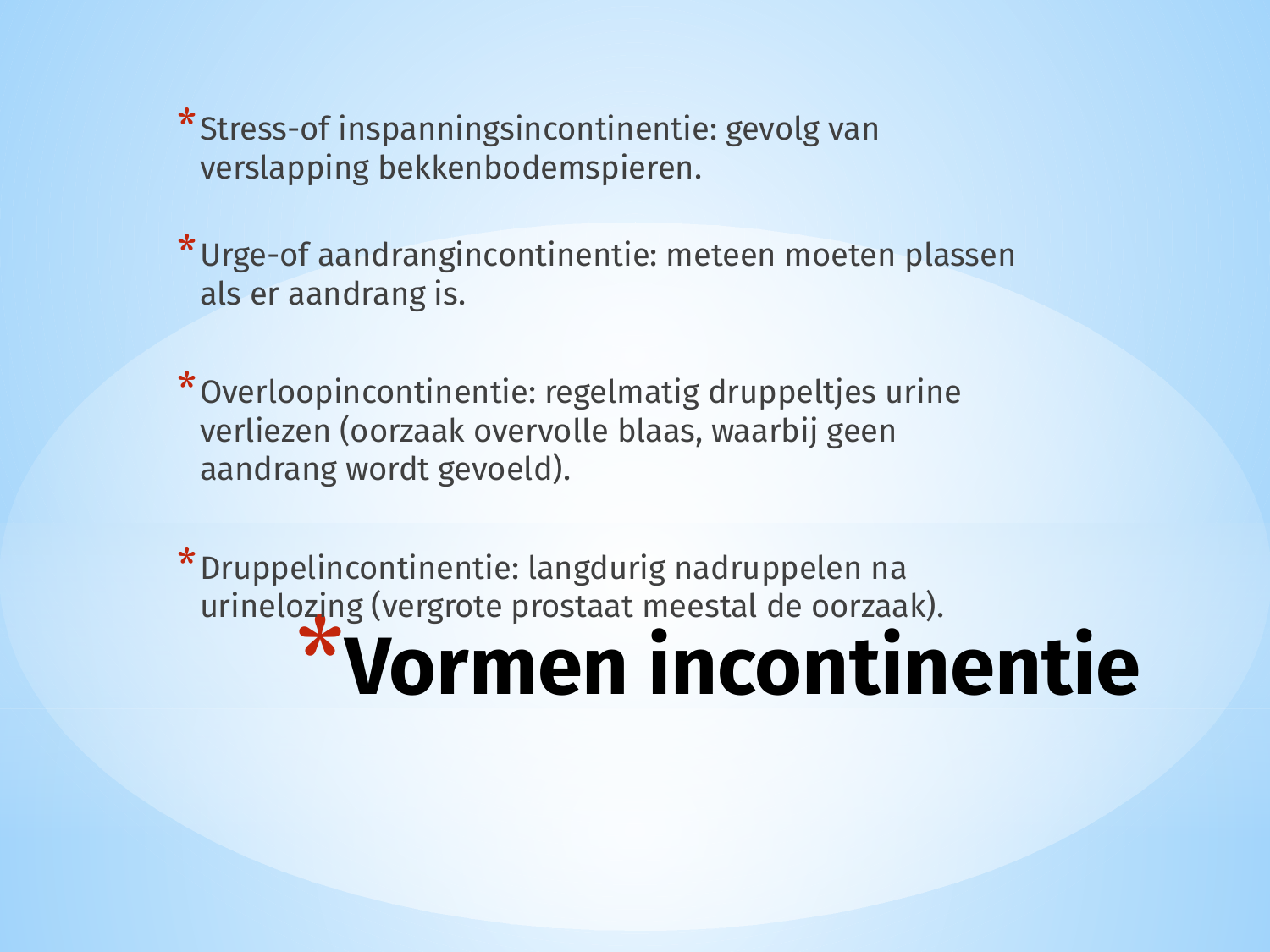

Stress-of inspanningsincontinentie: gevolg van verslapping bekkenbodemspieren.
Urge-of aandrangincontinentie: meteen moeten plassen als er aandrang is.

Overloopincontinentie: regelmatig druppeltjes urine verliezen (oorzaak overvolle blaas, waarbij geen aandrang wordt gevoeld).

Druppelincontinentie: langdurig nadruppelen na urinelozing (vergrote prostaat meestal de oorzaak).
# Vormen incontinentie